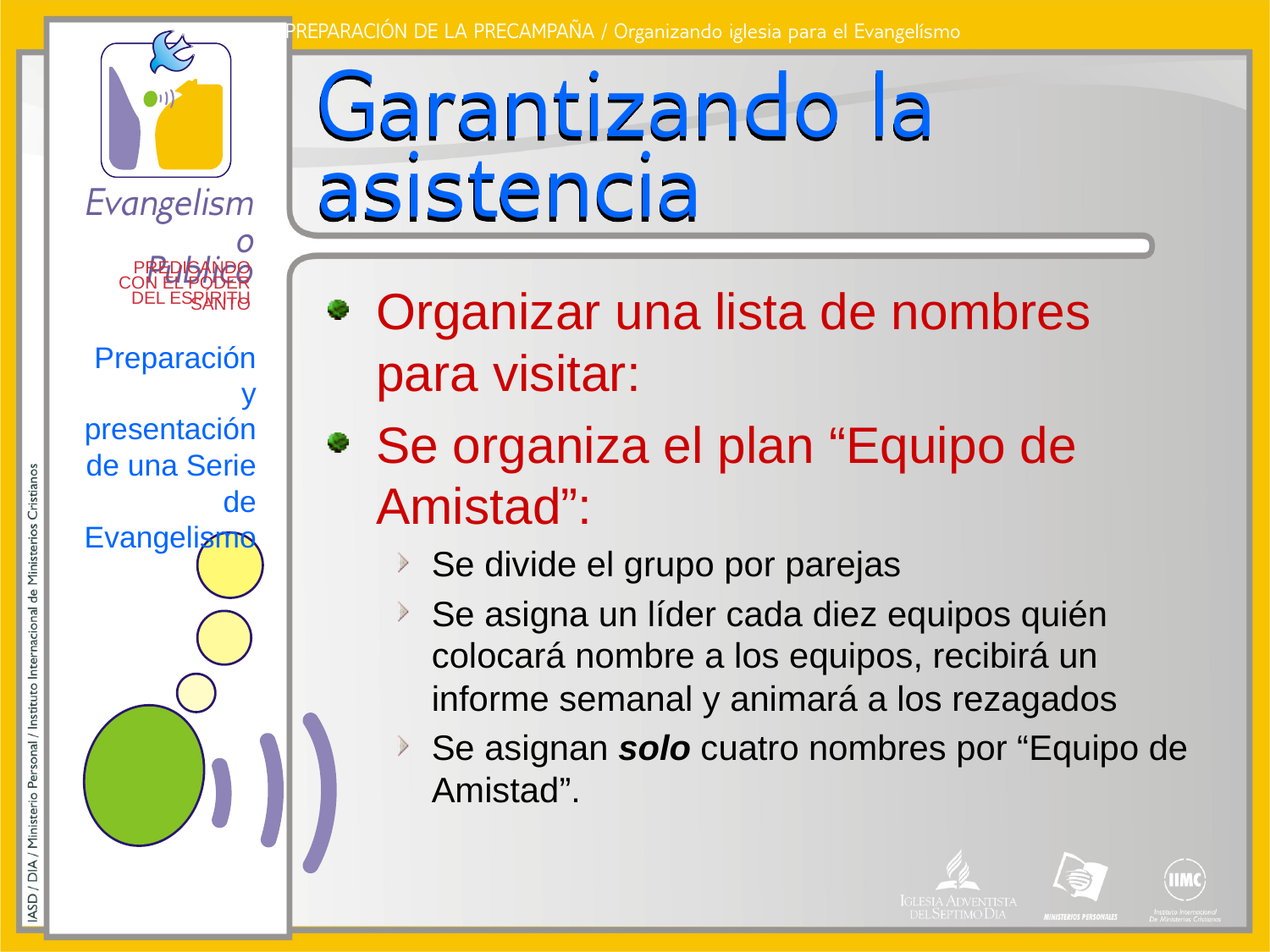

PREPARACIÓN DE LA PRECAMPAÑA / Organizando iglesia para el Evangelísmo
# Garantizando la asistencia
Organizar una lista de nombres para visitar:
Se organiza el plan “Equipo de Amistad”:
Se divide el grupo por parejas
Se asigna un líder cada diez equipos quién  colocará nombre a los equipos, recibirá un informe semanal y animará a los rezagados
Se asignan solo cuatro nombres por “Equipo de Amistad”.